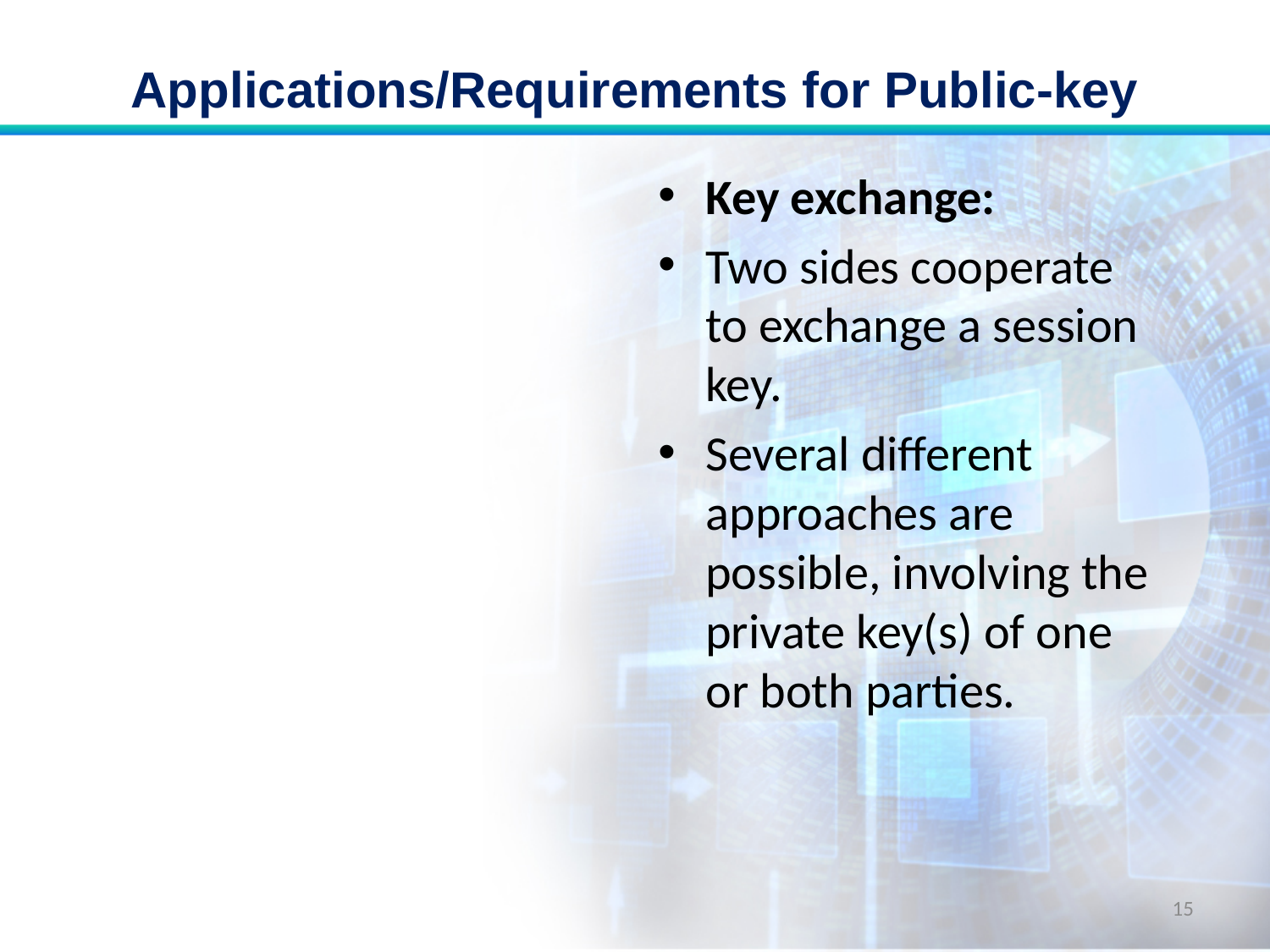

# Applications/Requirements for Public-key
Key exchange:
Two sides cooperate to exchange a session key.
Several different approaches are possible, involving the private key(s) of one or both parties.
15